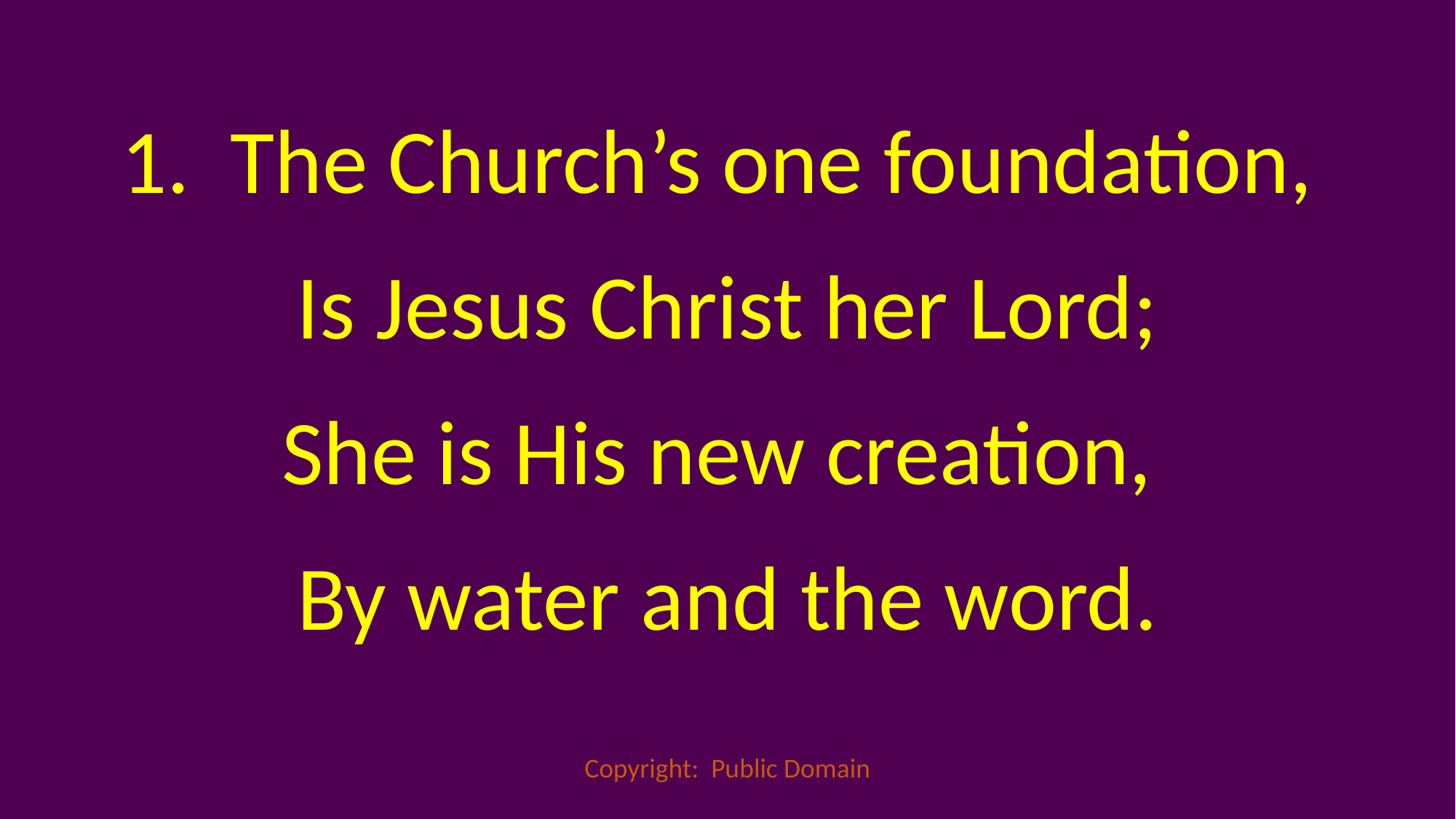

The Church’s one foundation,
Is Jesus Christ her Lord;
She is His new creation,
By water and the word.
Copyright:  Public Domain